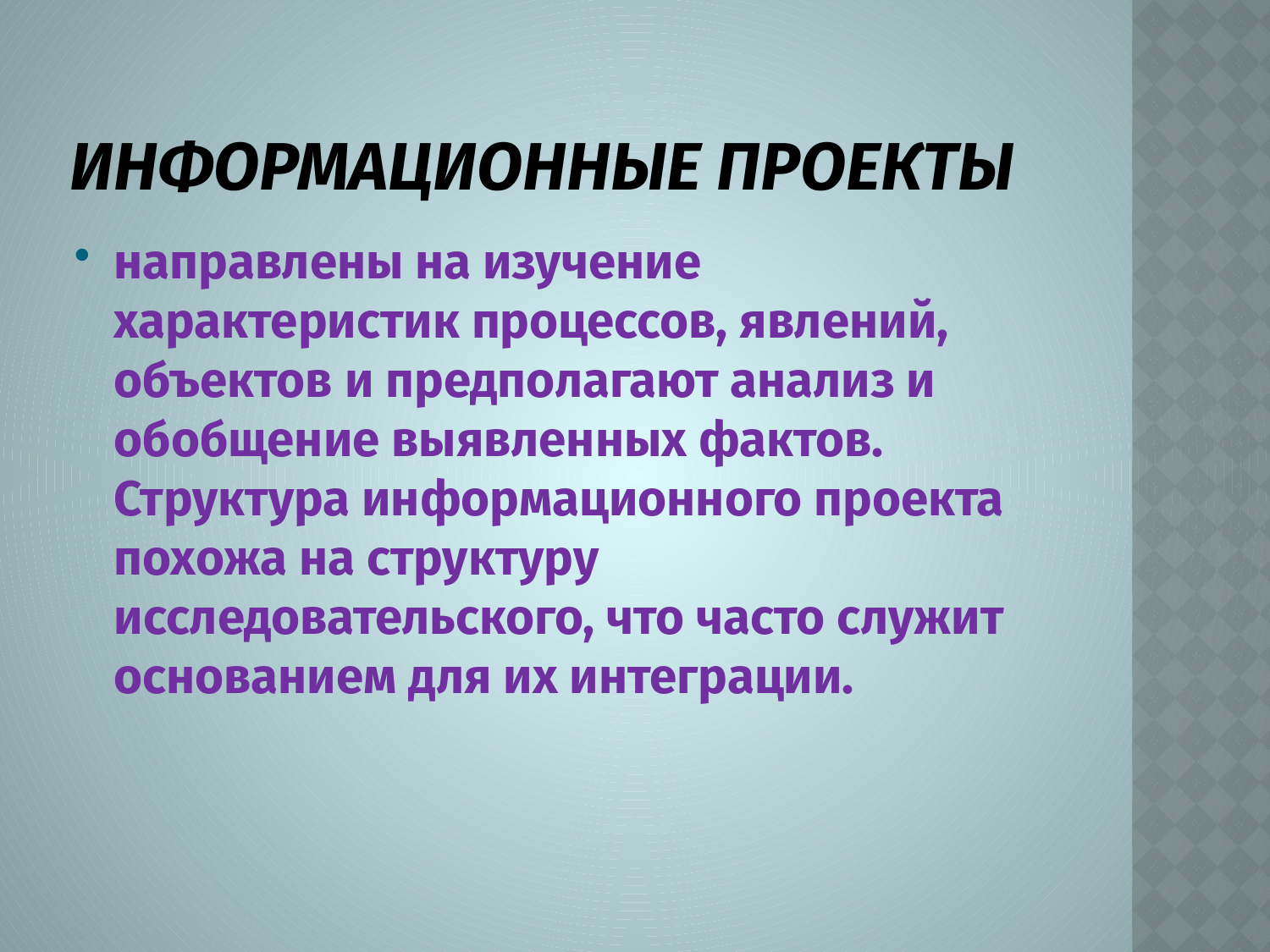

# Информационные проекты
направлены на изучение характеристик процессов, явлений, объектов и предполагают анализ и обобщение выявленных фактов. Структура информационного проекта похожа на структуру исследовательского, что часто служит основанием для их интеграции.